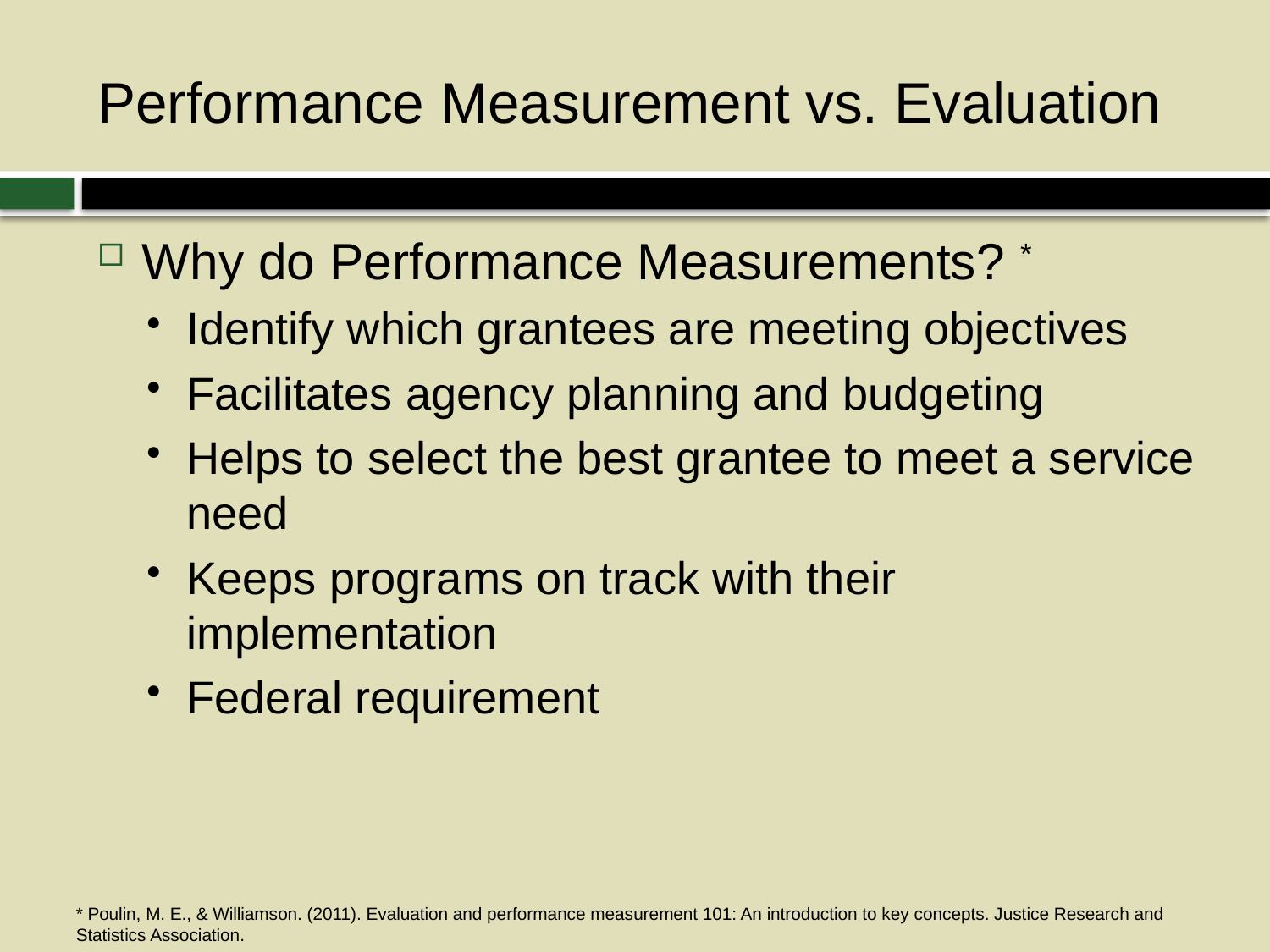

# Performance Measurement vs. Evaluation
Why do Performance Measurements? *
Identify which grantees are meeting objectives
Facilitates agency planning and budgeting
Helps to select the best grantee to meet a service need
Keeps programs on track with their implementation
Federal requirement
* Poulin, M. E., & Williamson. (2011). Evaluation and performance measurement 101: An introduction to key concepts. Justice Research and Statistics Association.